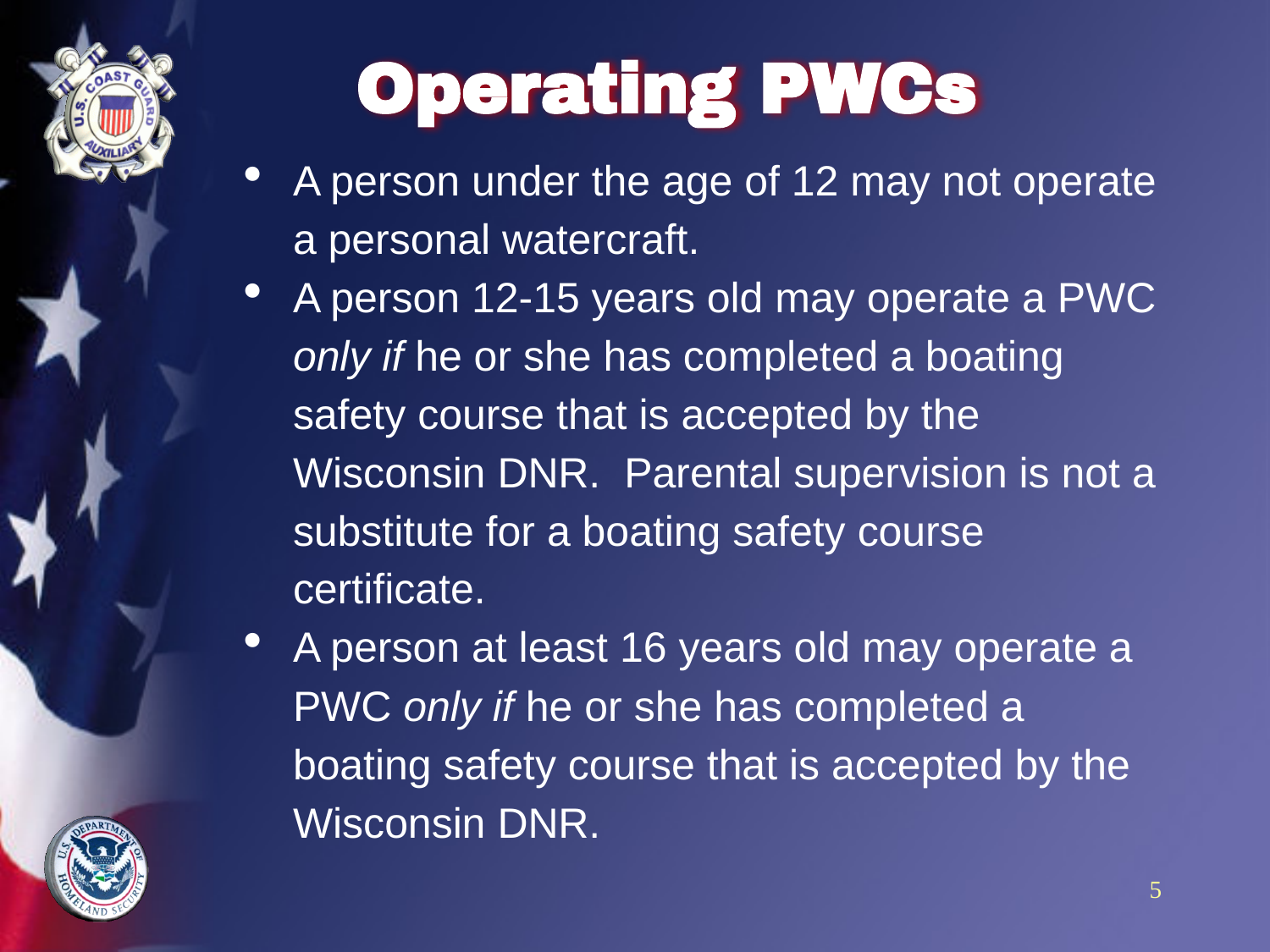

# Operating PWCs

A person under the age of 12 may not operate a personal watercraft.
A person 12-15 years old may operate a PWC only if he or she has completed a boating safety course that is accepted by the Wisconsin DNR.  Parental supervision is not a substitute for a boating safety course certificate.
A person at least 16 years old may operate a PWC only if he or she has completed a boating safety course that is accepted by the Wisconsin DNR.

5